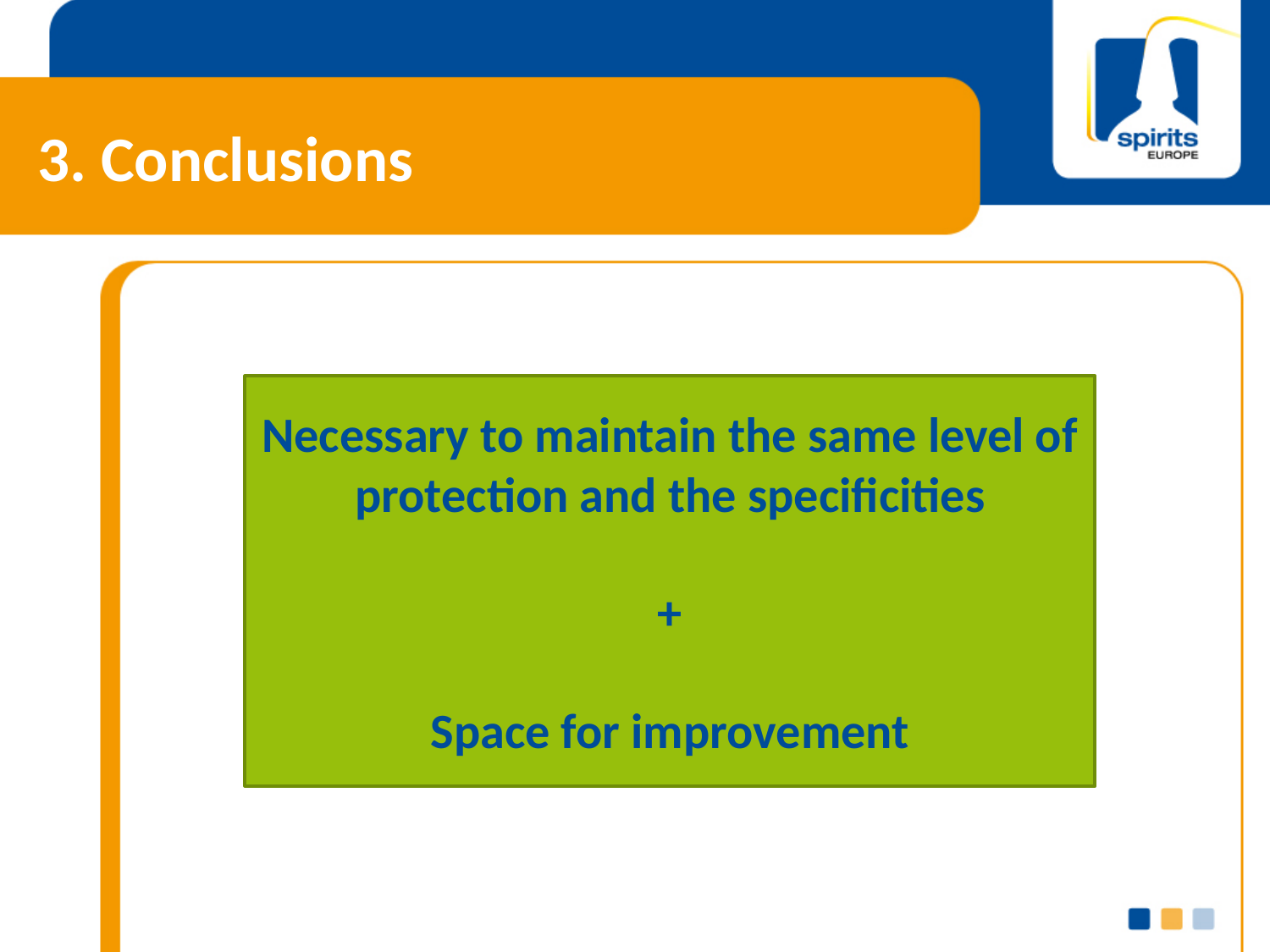

# 3. Conclusions
Necessary to maintain the same level of protection and the specificities

+

Space for improvement